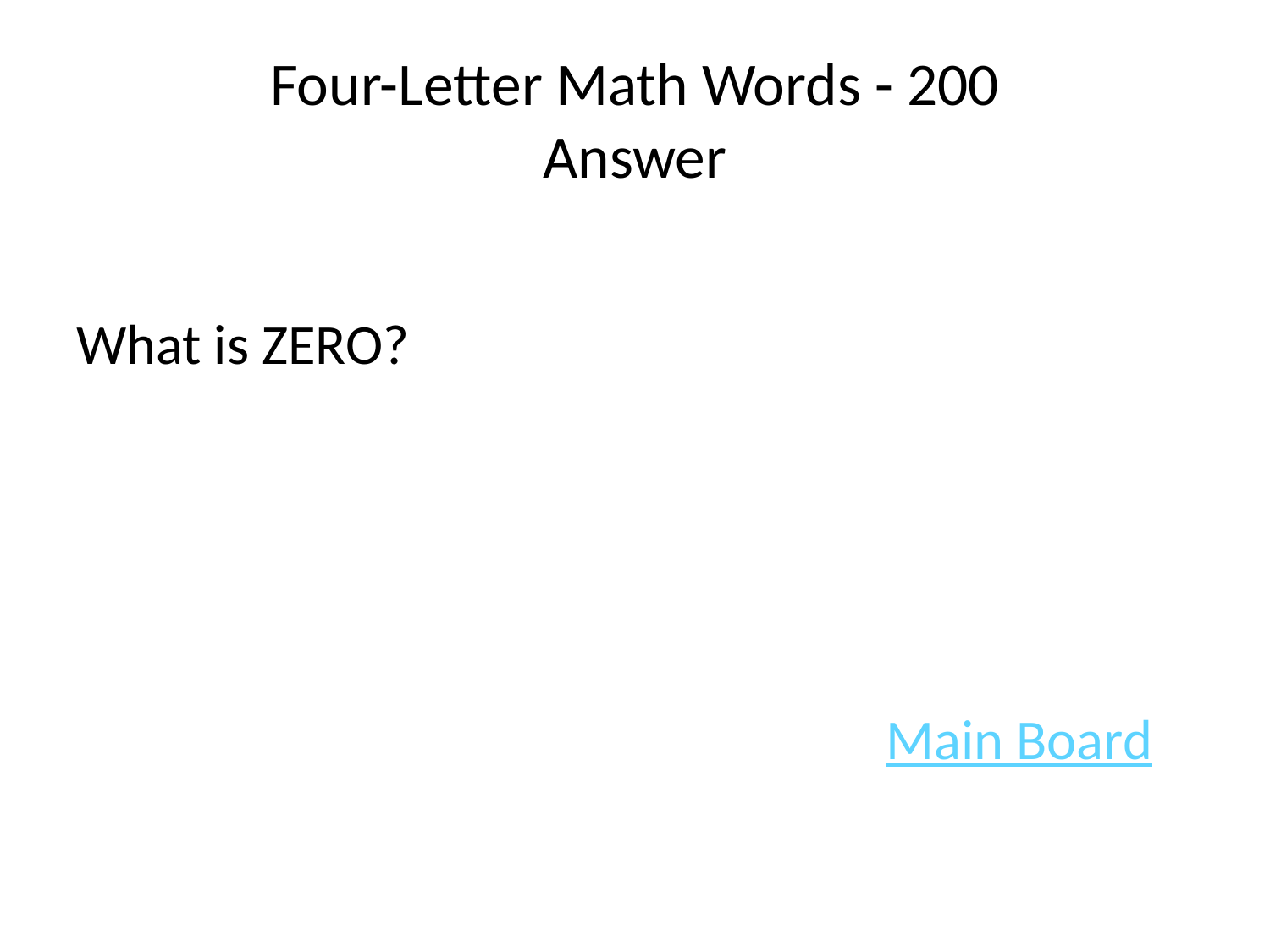

# Four-Letter Math Words - 200 Answer

What is ZERO?

							Main Board